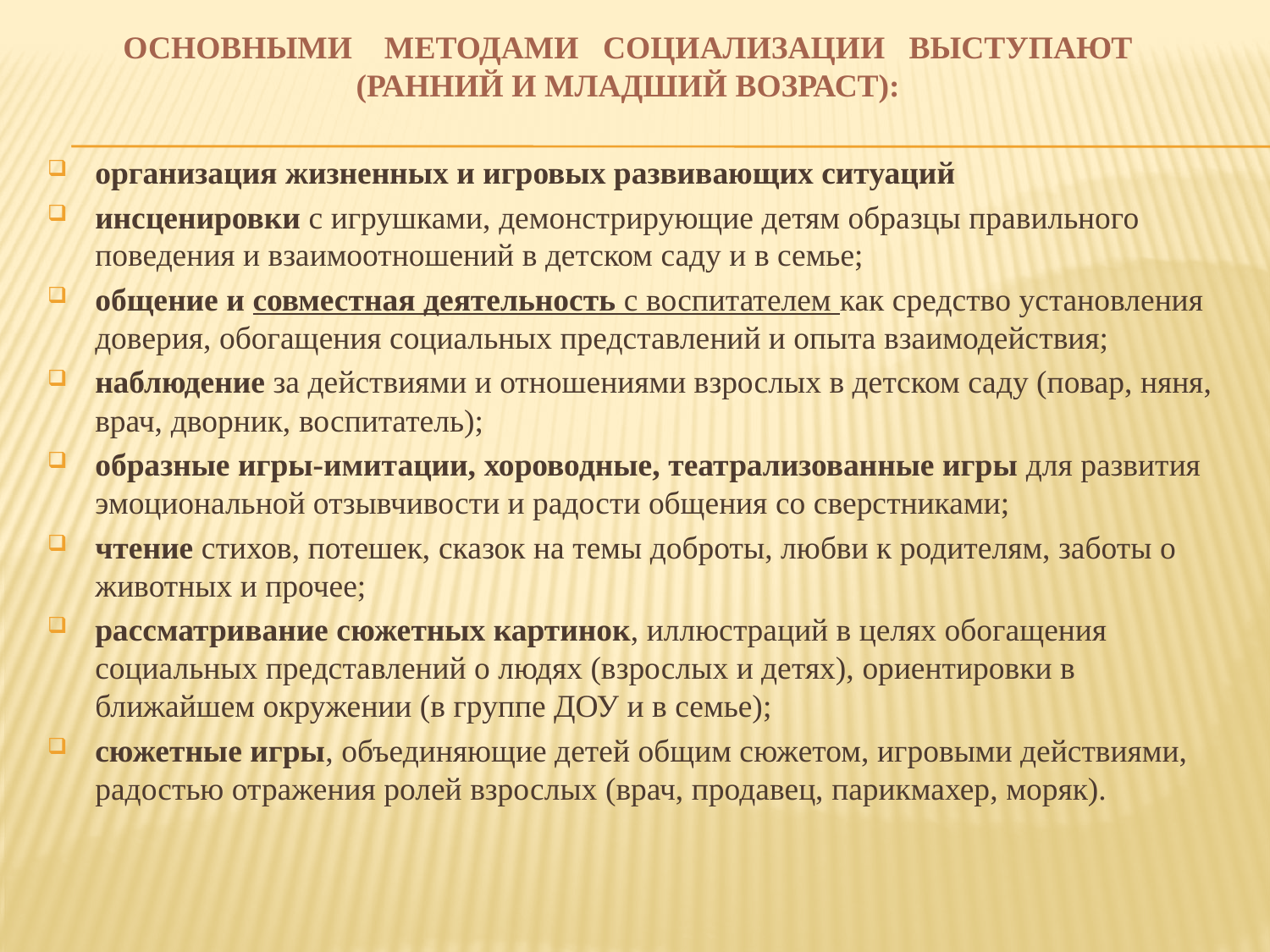

# Основными    методами   социализации   выступают (ранний и младший возраст):
организация жизненных и игровых развивающих ситуаций
инсценировки с игрушками, демонстрирующие детям образцы правильного поведения и взаимоотношений в детском саду и в семье;
общение и совместная деятельность с воспитателем как средство установления доверия, обогащения социальных представлений и опыта взаимодействия;
наблюдение за действиями и отношениями взрослых в детском саду (повар, няня, врач, дворник, воспитатель);
образные игры-имитации, хороводные, театрализованные игры для развития эмоциональной отзывчивости и радости общения со сверстниками;
чтение стихов, потешек, сказок на темы доброты, любви к родителям, заботы о животных и прочее;
рассматривание сюжетных картинок, иллюстраций в целях обогащения социальных представлений о людях (взрослых и детях), ориентировки в ближайшем окружении (в группе ДОУ и в семье);
сюжетные игры, объединяющие детей общим сюжетом, игровыми действиями, радостью отражения ролей взрослых (врач, продавец, парикмахер, моряк).